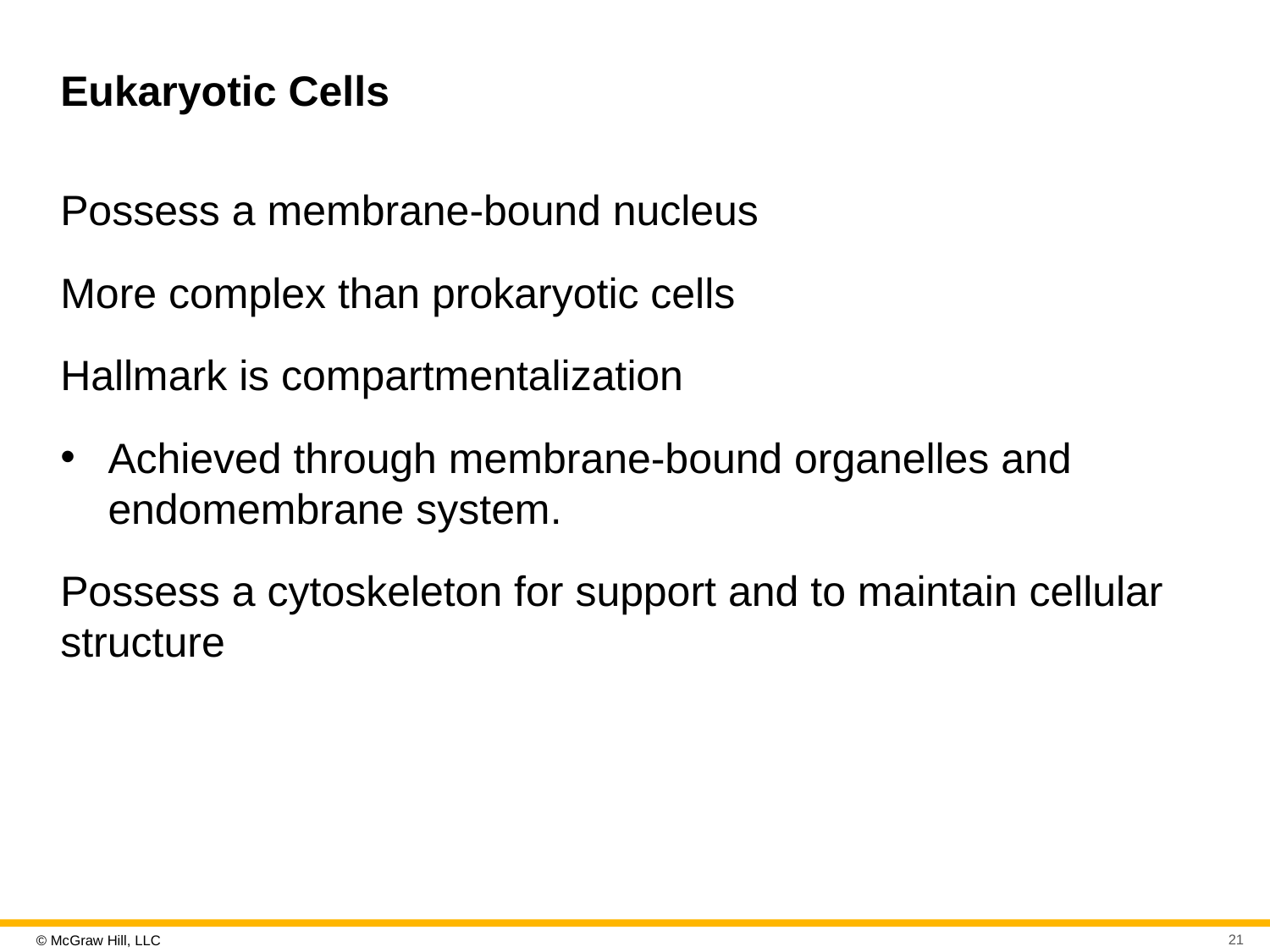

# Eukaryotic Cells
Possess a membrane-bound nucleus
More complex than prokaryotic cells
Hallmark is compartmentalization
Achieved through membrane-bound organelles and endomembrane system.
Possess a cytoskeleton for support and to maintain cellular structure
21